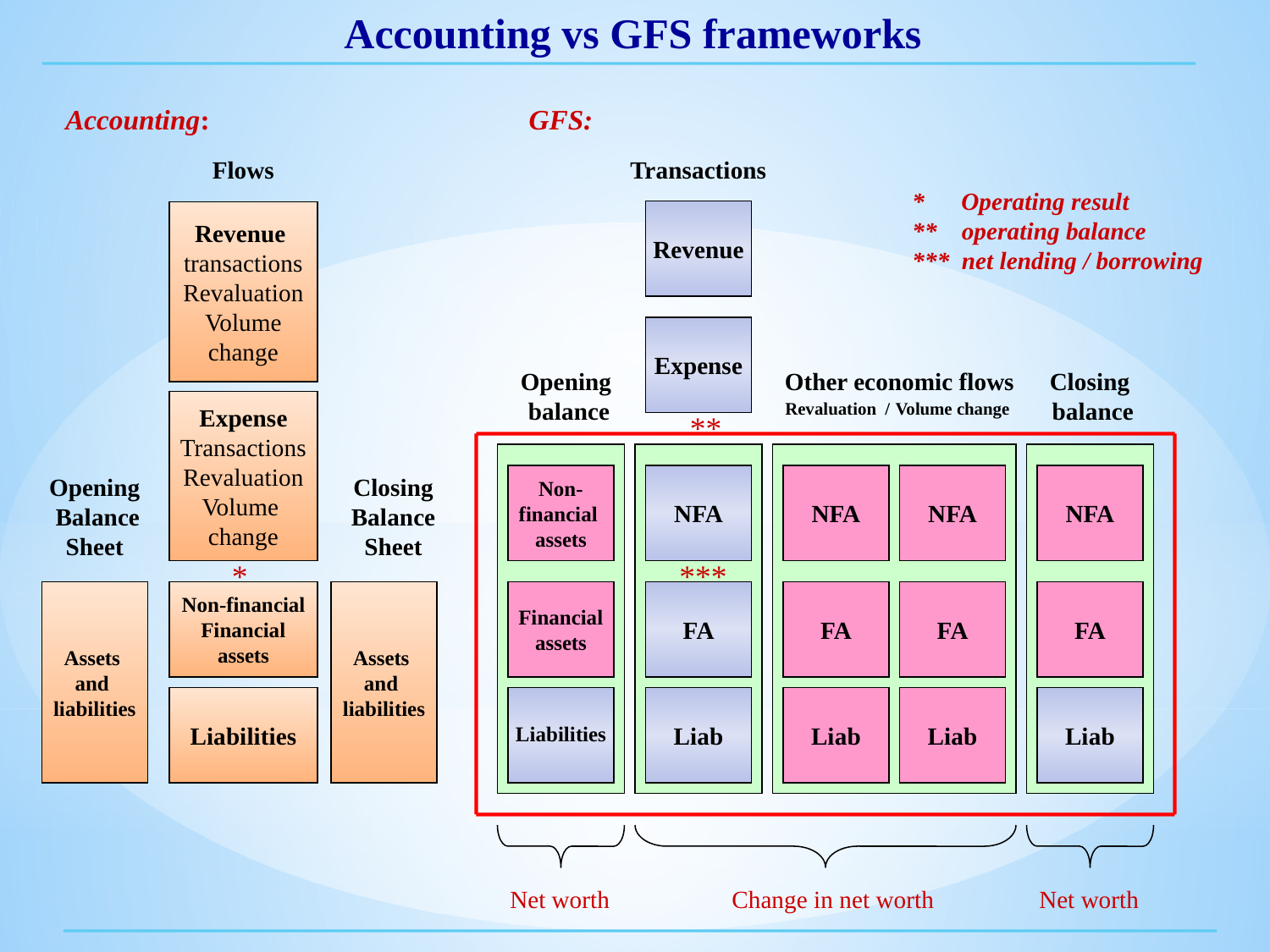

Accounting vs GFS frameworks

Accounting:
GFS:
Flows
Transactions
*      Operating result
**    operating balance
***  net lending / borrowing

Revenue
Revenue
transactions
Revaluation
Volume
change
Expense
Opening
 balance
Other economic flows
Closing
balance
Revaluation  /
 Volume change
Expense
Transactions
Revaluation
Volume
change
**

Opening
 Balance
Sheet
Closing
Balance
Sheet
Non-
financial
assets
NFA
NFA
NFA
NFA
*
***

Assets
and
liabilities

Non-financial
Financial
assets

Assets
and
liabilities

Financial
assets
FA
FA
FA
FA

Liabilities

Liabilities

Liab

Liab

Liab

Liab

Net worth
Change in net worth
Net worth